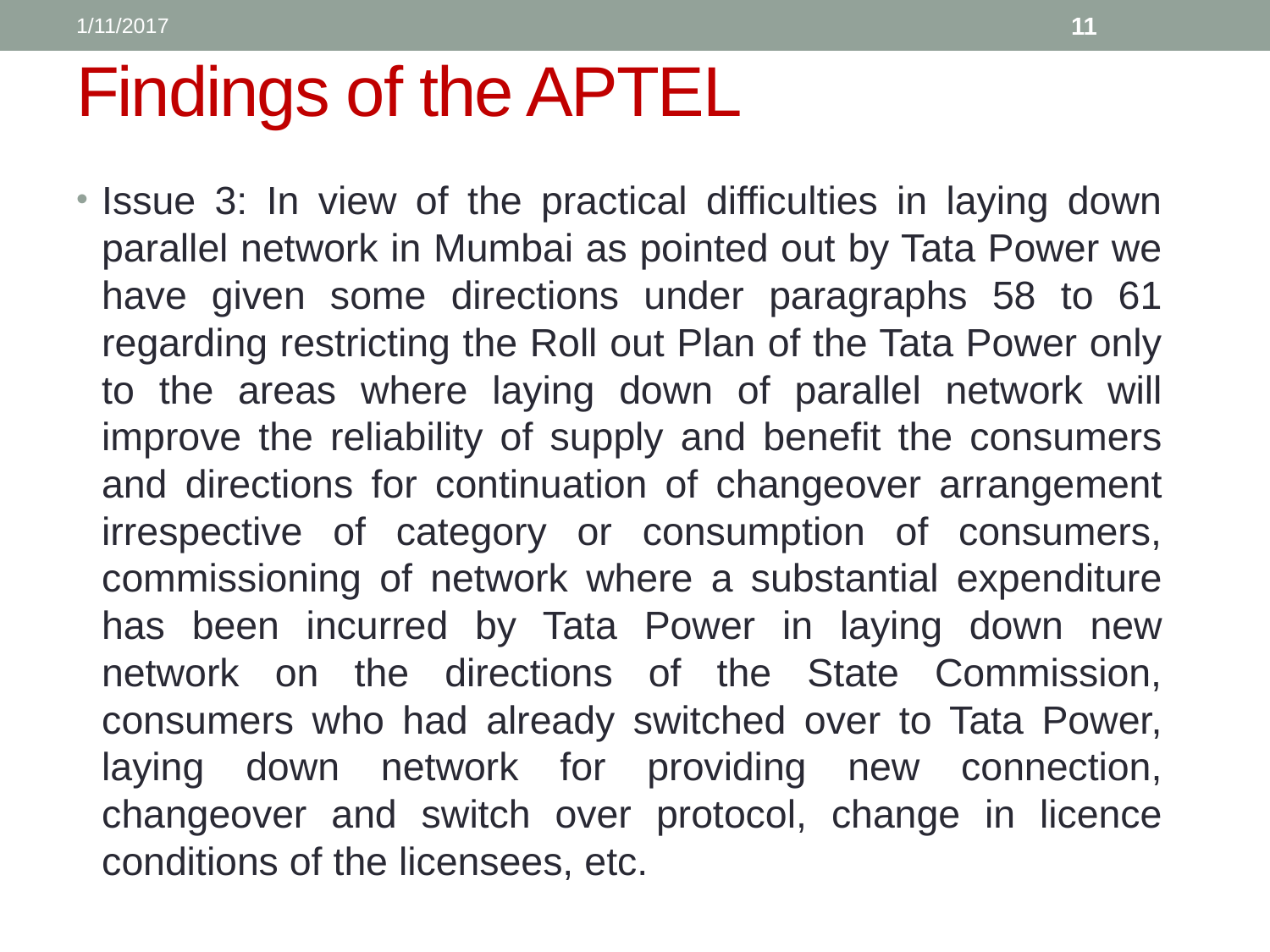

1/11/2017
11
# Findings of the APTEL
Issue 3: In view of the practical difficulties in laying down parallel network in Mumbai as pointed out by Tata Power we have given some directions under paragraphs 58 to 61 regarding restricting the Roll out Plan of the Tata Power only to the areas where laying down of parallel network will improve the reliability of supply and benefit the consumers and directions for continuation of changeover arrangement irrespective of category or consumption of consumers, commissioning of network where a substantial expenditure has been incurred by Tata Power in laying down new network on the directions of the State Commission, consumers who had already switched over to Tata Power, laying down network for providing new connection, changeover and switch over protocol, change in licence conditions of the licensees, etc.